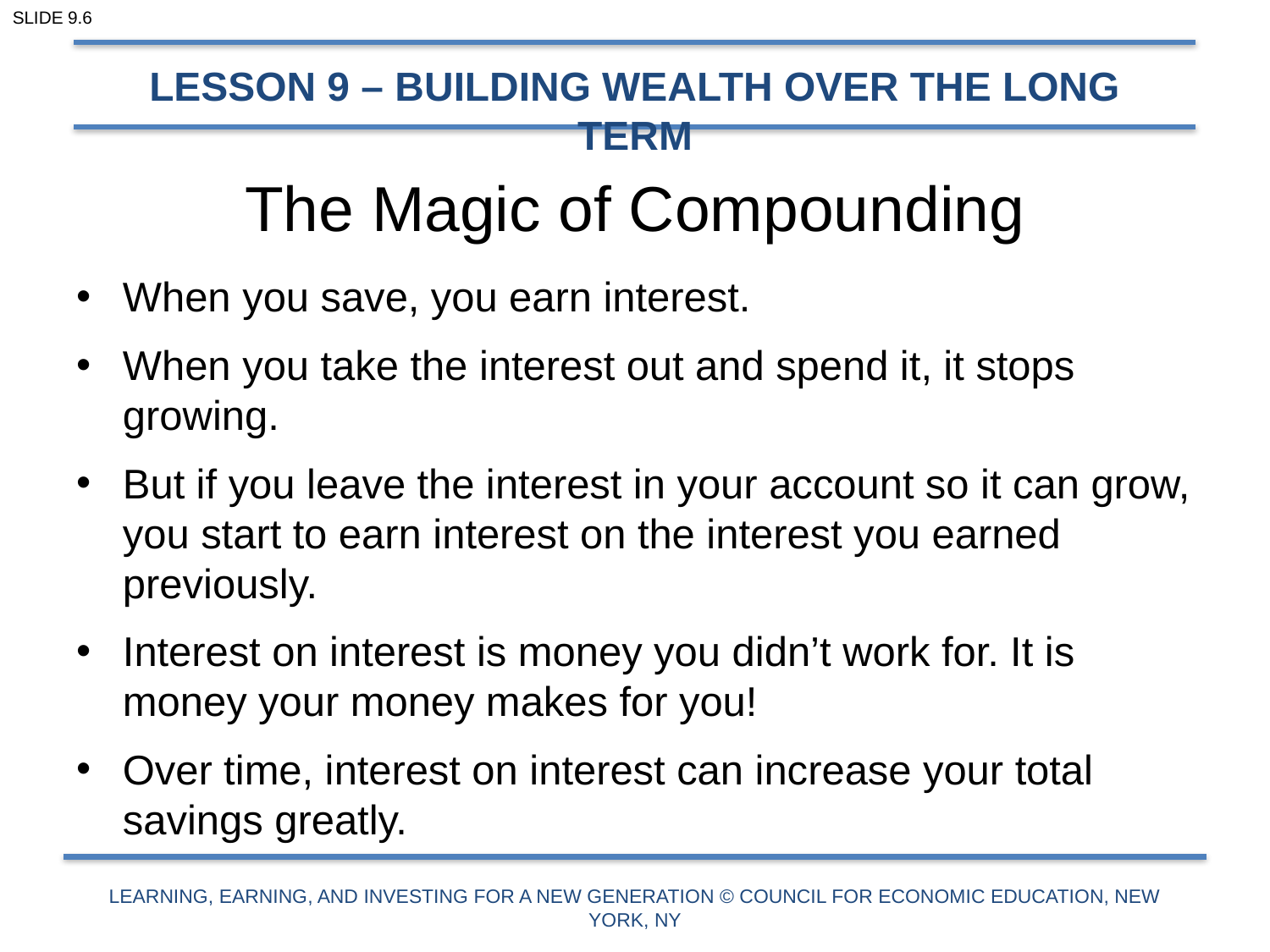

Slide 9.6
Lesson 9 – Building Wealth over the Long Term
# The Magic of Compounding
When you save, you earn interest.
When you take the interest out and spend it, it stops growing.
But if you leave the interest in your account so it can grow, you start to earn interest on the interest you earned previously.
Interest on interest is money you didn’t work for. It is money your money makes for you!
Over time, interest on interest can increase your total savings greatly.